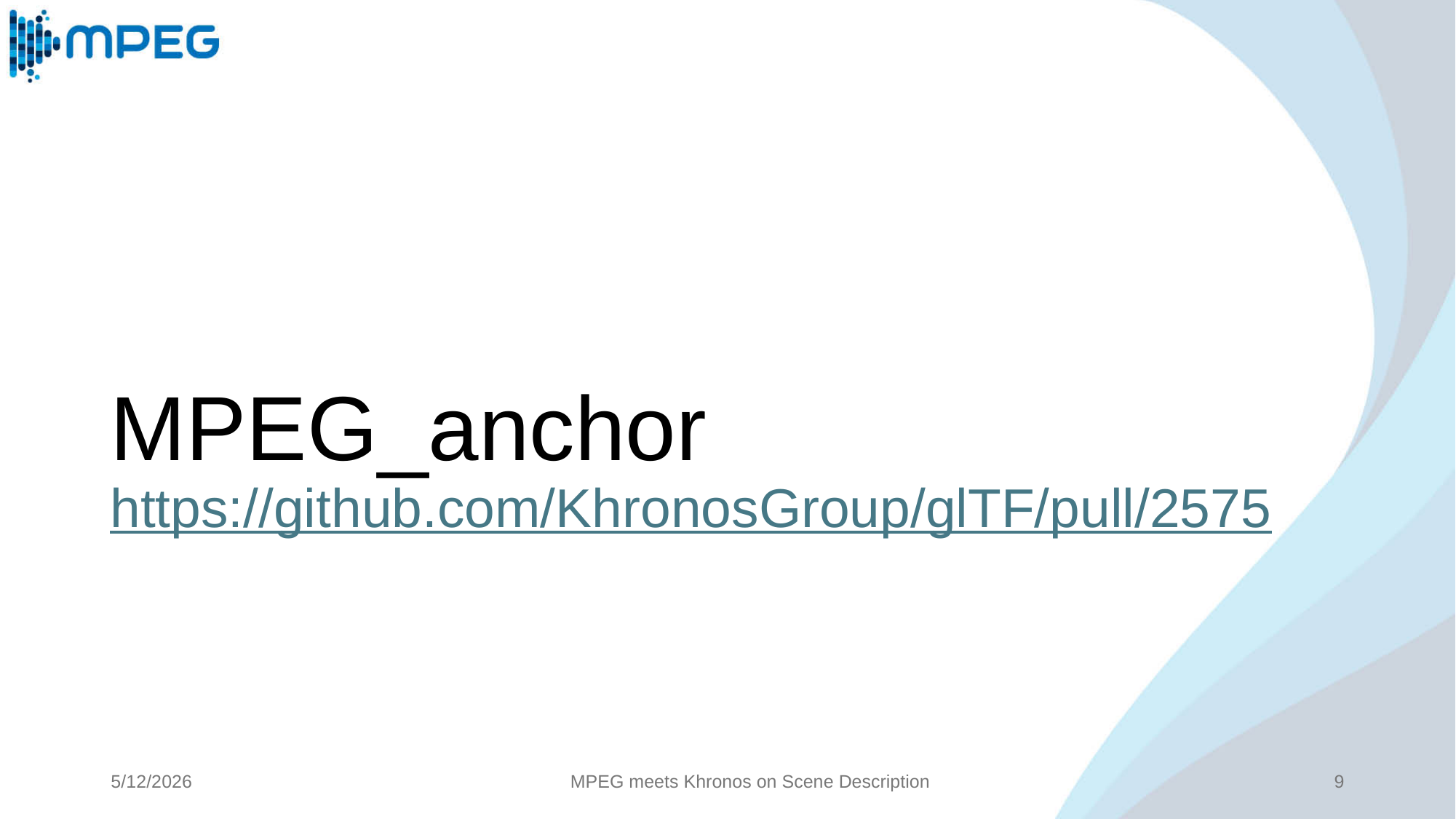

# MPEG_anchor https://github.com/KhronosGroup/glTF/pull/2575
5/12/2026
MPEG meets Khronos on Scene Description
9